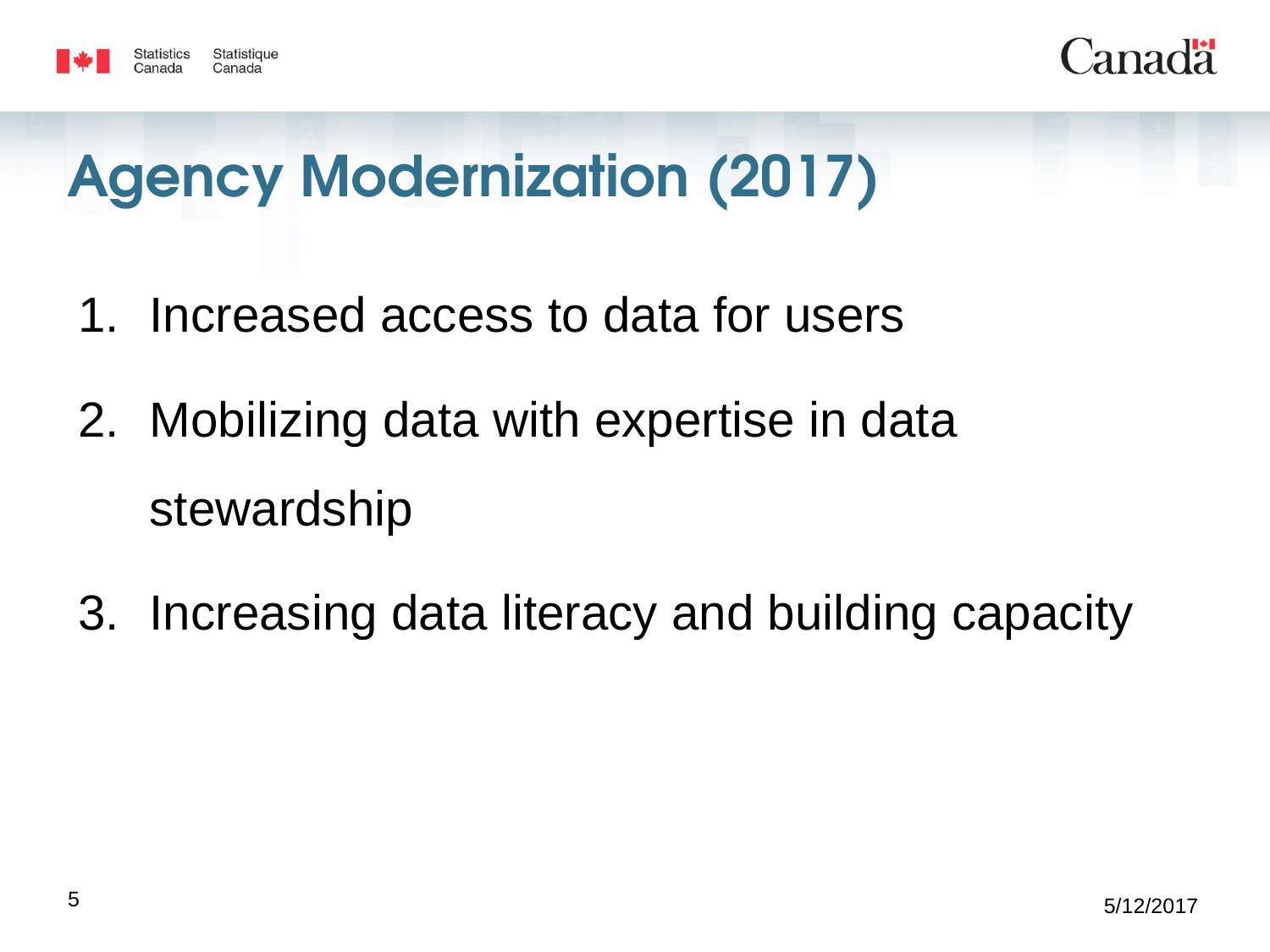

# Agency Modernization (2017)
Increased access to data for users
Mobilizing data with expertise in data stewardship
Increasing data literacy and building capacity

5
5/12/2017